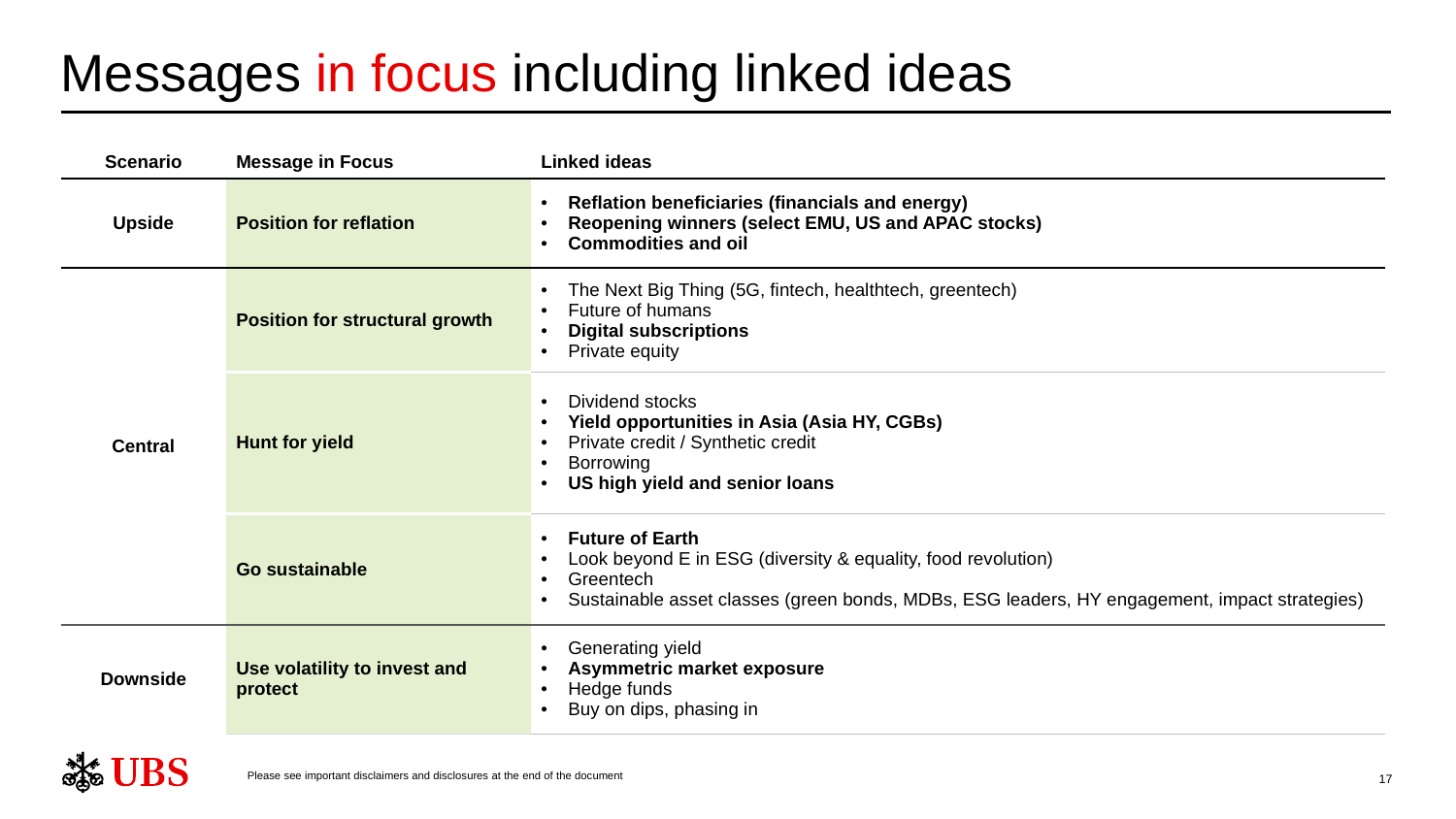

# Messages in focus including linked ideas
| Scenario | Message in Focus | Linked ideas |
| --- | --- | --- |
| Upside | Position for reflation | Reflation beneficiaries (financials and energy) Reopening winners (select EMU, US and APAC stocks) Commodities and oil |
| Central | Position for structural growth | The Next Big Thing (5G, fintech, healthtech, greentech) Future of humans Digital subscriptions Private equity |
|  | Hunt for yield | Dividend stocks Yield opportunities in Asia (Asia HY, CGBs) Private credit / Synthetic credit Borrowing US high yield and senior loans |
|  | Go sustainable | Future of Earth Look beyond E in ESG (diversity & equality, food revolution) Greentech Sustainable asset classes (green bonds, MDBs, ESG leaders, HY engagement, impact strategies) |
| Downside | Use volatility to invest and protect | Generating yield Asymmetric market exposure Hedge funds Buy on dips, phasing in |
Please see important disclaimers and disclosures at the end of the document